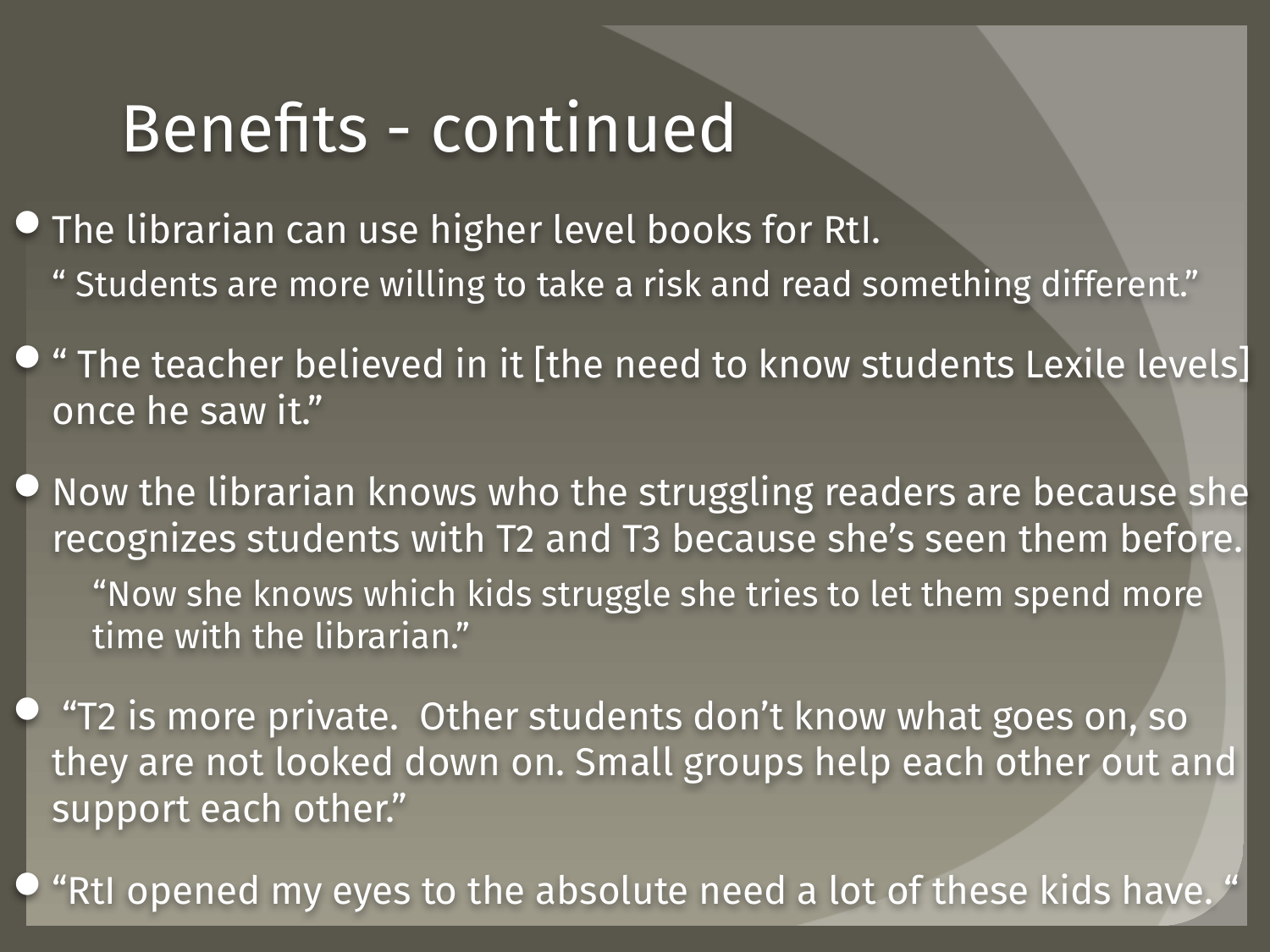

# Benefits - continued
The librarian can use higher level books for RtI.
“ Students are more willing to take a risk and read something different.”
“ The teacher believed in it [the need to know students Lexile levels] once he saw it.”
Now the librarian knows who the struggling readers are because she recognizes students with T2 and T3 because she’s seen them before.
	“Now she knows which kids struggle she tries to let them spend more time with the librarian.”
 “T2 is more private.  Other students don’t know what goes on, so they are not looked down on. Small groups help each other out and support each other.”
“RtI opened my eyes to the absolute need a lot of these kids have. “